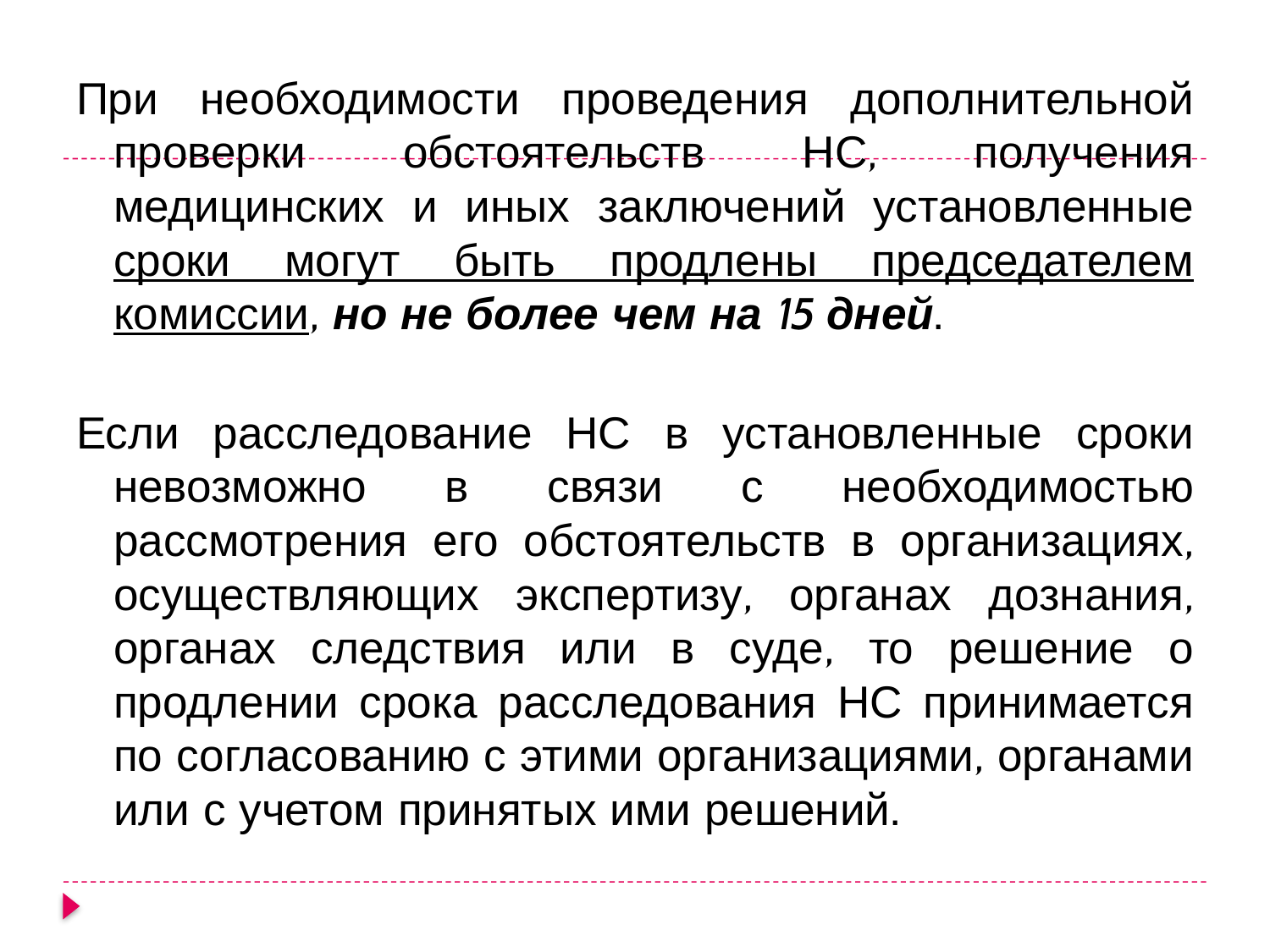

При необходимости проведения дополнительной проверки обстоятельств НС, получения медицинских и иных заключений установленные сроки могут быть продлены председателем комиссии, но не более чем на 15 дней.

Если расследование НС в установленные сроки невозможно в связи с необходимостью рассмотрения его обстоятельств в организациях, осуществляющих экспертизу, органах дознания, органах следствия или в суде, то решение о продлении срока расследования НС принимается по согласованию с этими организациями, органами или с учетом принятых ими решений.